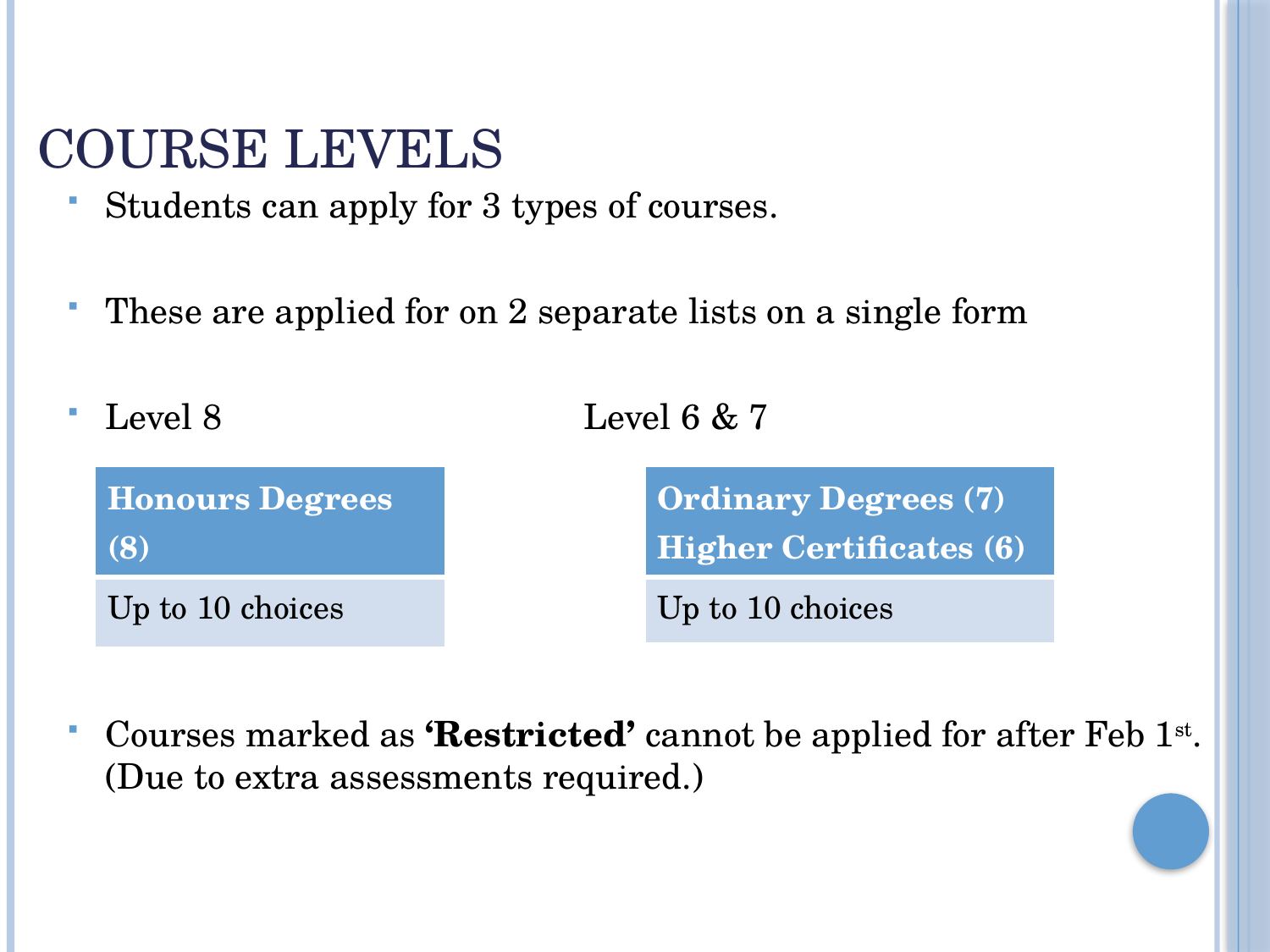

# Course Levels
Students can apply for 3 types of courses.

These are applied for on 2 separate lists on a single form

Level 8 			          Level 6 & 7

Courses marked as ‘Restricted’ cannot be applied for after Feb 1st. (Due to extra assessments required.)

| Honours Degrees (8) |
| --- |
| Up to 10 choices |
| Ordinary Degrees (7) Higher Certificates (6) |
| --- |
| Up to 10 choices |